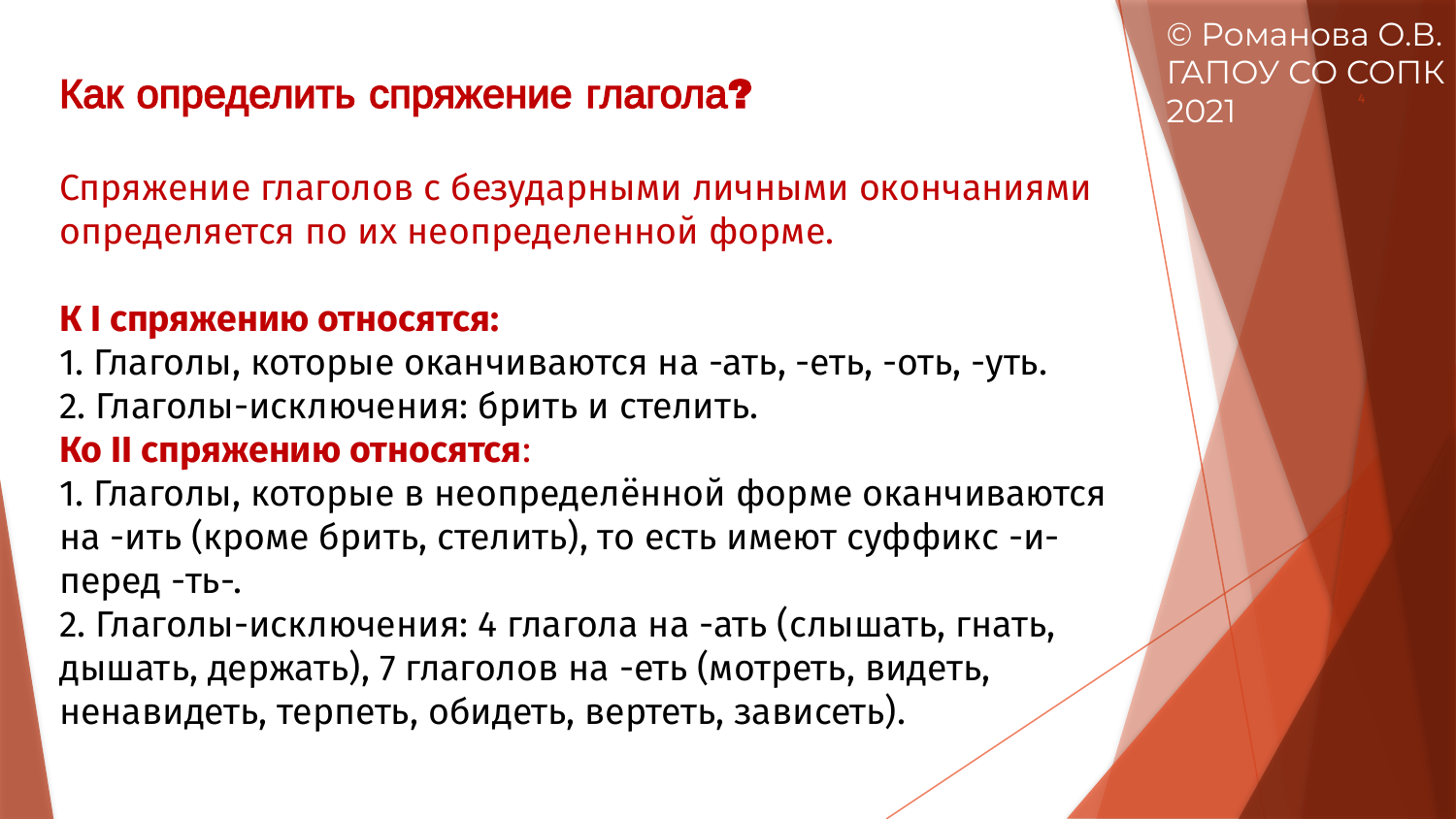

© Романова О.В.
ГАПОУ СО СОПК  2021
Как определить спряжение глагола?
Спряжение глаголов с безударными личными окончаниями определяется по их неопределенной форме.
К I спряжению относятся:
1. Глаголы, которые оканчиваются на -ать, -еть, -оть, -уть.
2. Глаголы-исключения: брить и стелить.
Ко II спряжению относятся:
1. Глаголы, которые в неопределённой форме оканчиваются на -ить (кроме брить, стелить), то есть имеют суффикс -и- перед -ть-.
2. Глаголы-исключения: 4 глагола на -ать (слышать, гнать, дышать, держать), 7 глаголов на -еть (мотреть, видеть, ненавидеть, терпеть, обидеть, вертеть, зависеть).
4